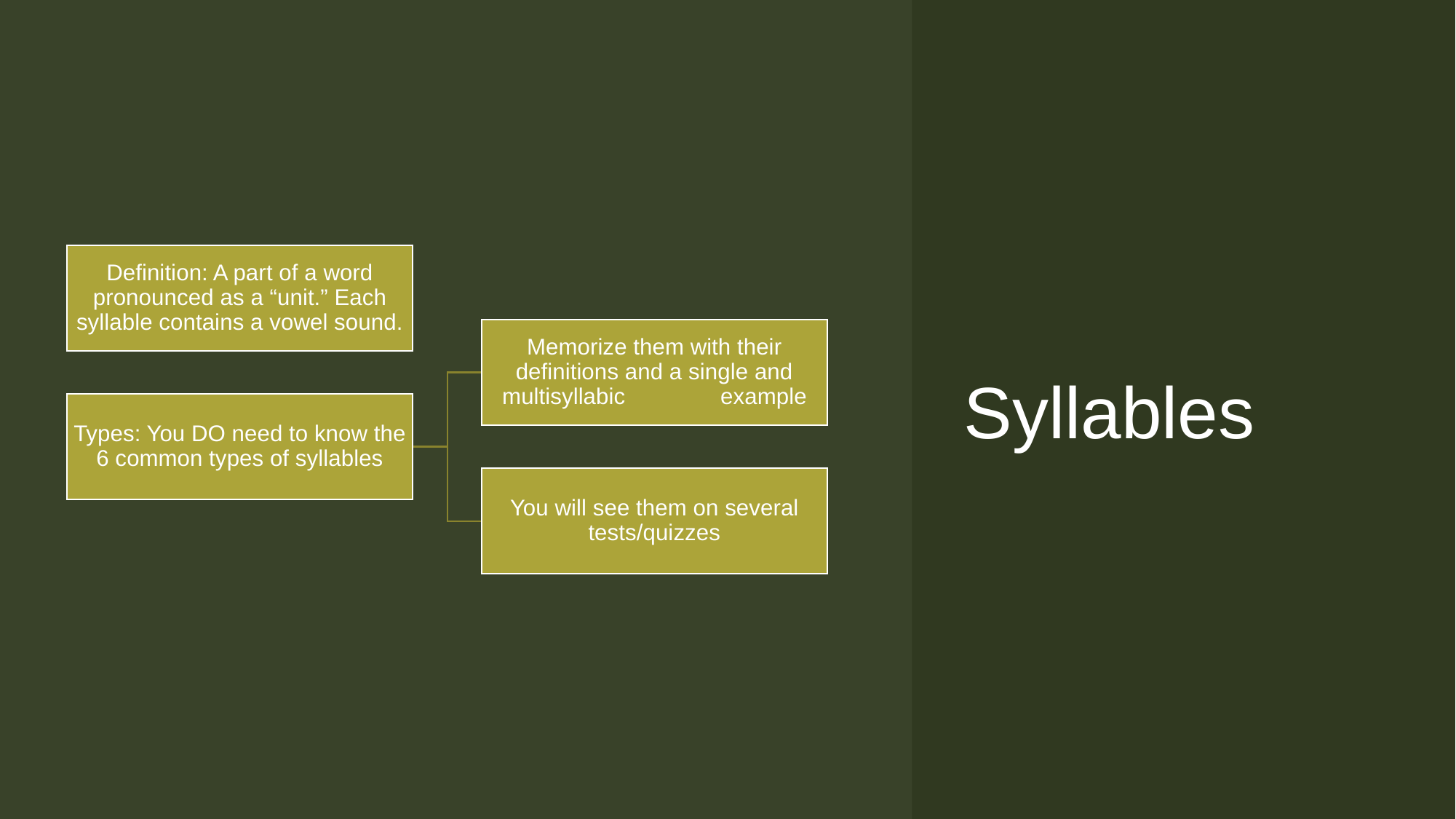

Definition: A part of a word pronounced as a “unit.” Each syllable contains a vowel sound.
Types: You DO need to know the 6 common types of syllables
Memorize them with their definitions and a single and multisyllabic 	example
You will see them on several tests/quizzes
# Syllables